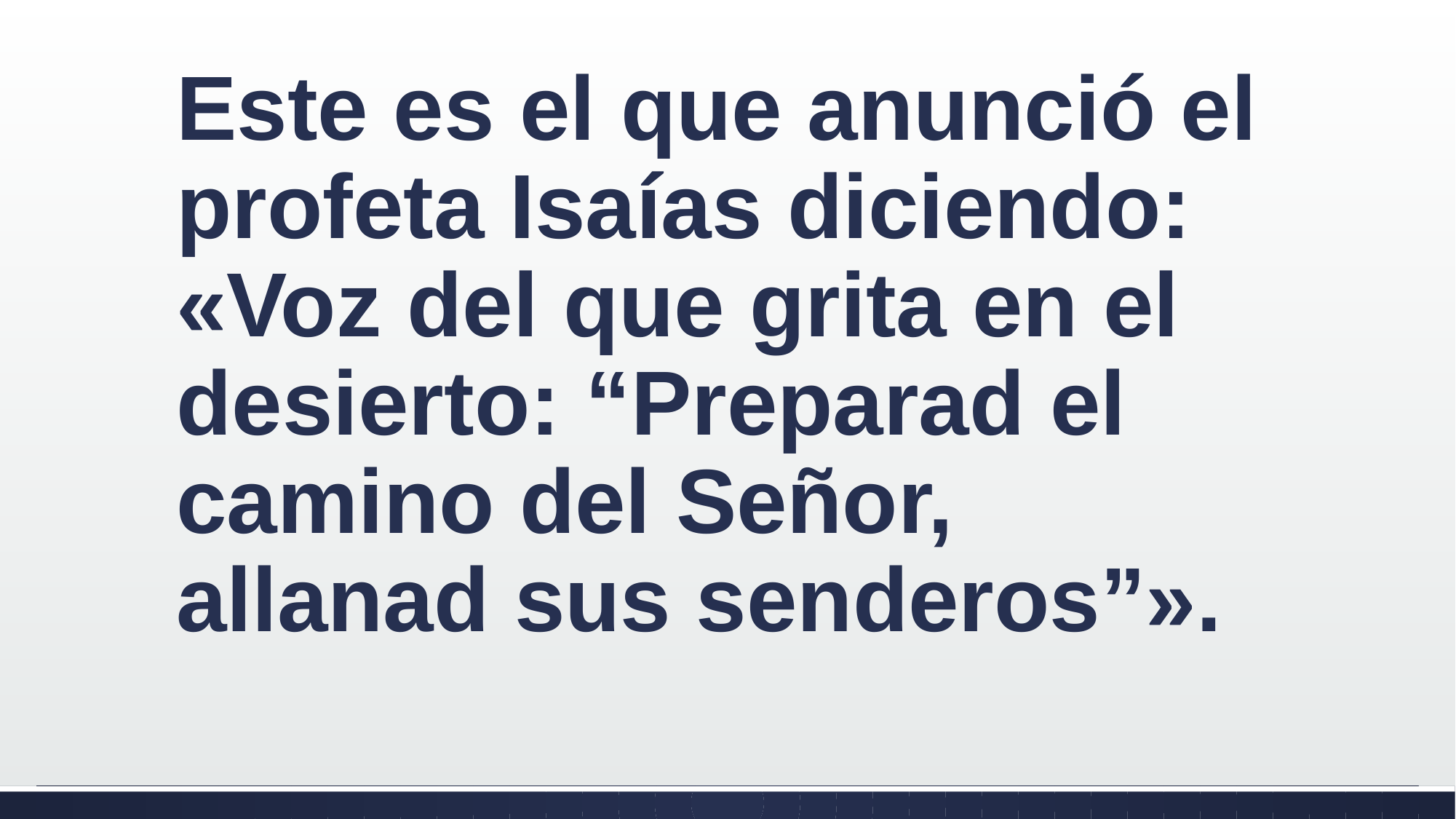

#
Este es el que anunció el profeta Isaías diciendo: «Voz del que grita en el desierto: “Preparad el camino del Señor, allanad sus senderos”».